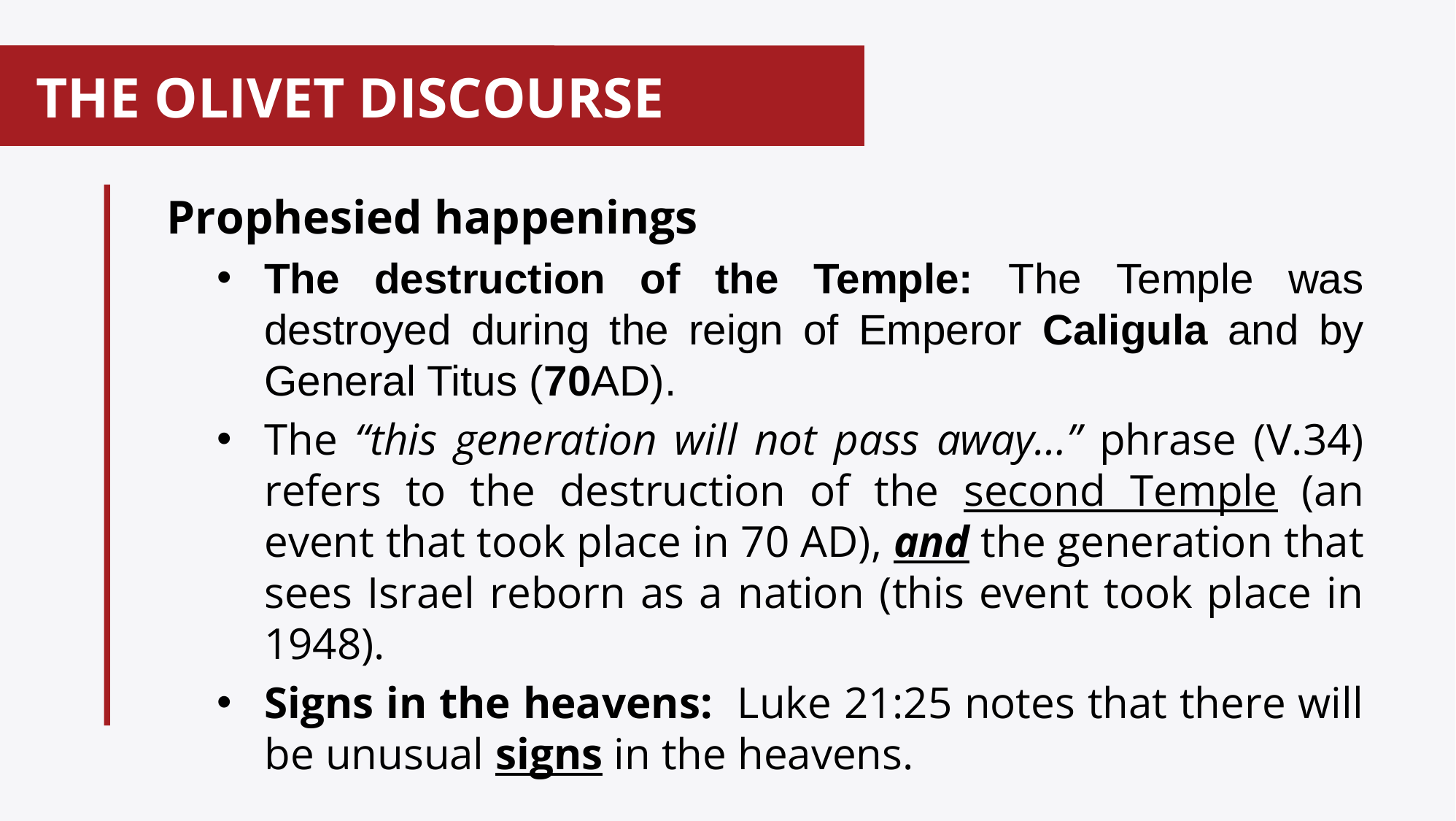

THE OLIVET DISCOURSE
#
 Prophesied happenings
The destruction of the Temple: The Temple was destroyed during the reign of Emperor Caligula and by General Titus (70AD).
The “this generation will not pass away…” phrase (V.34) refers to the destruction of the second Temple (an event that took place in 70 AD), and the generation that sees Israel reborn as a nation (this event took place in 1948).
Signs in the heavens:  Luke 21:25 notes that there will be unusual signs in the heavens.